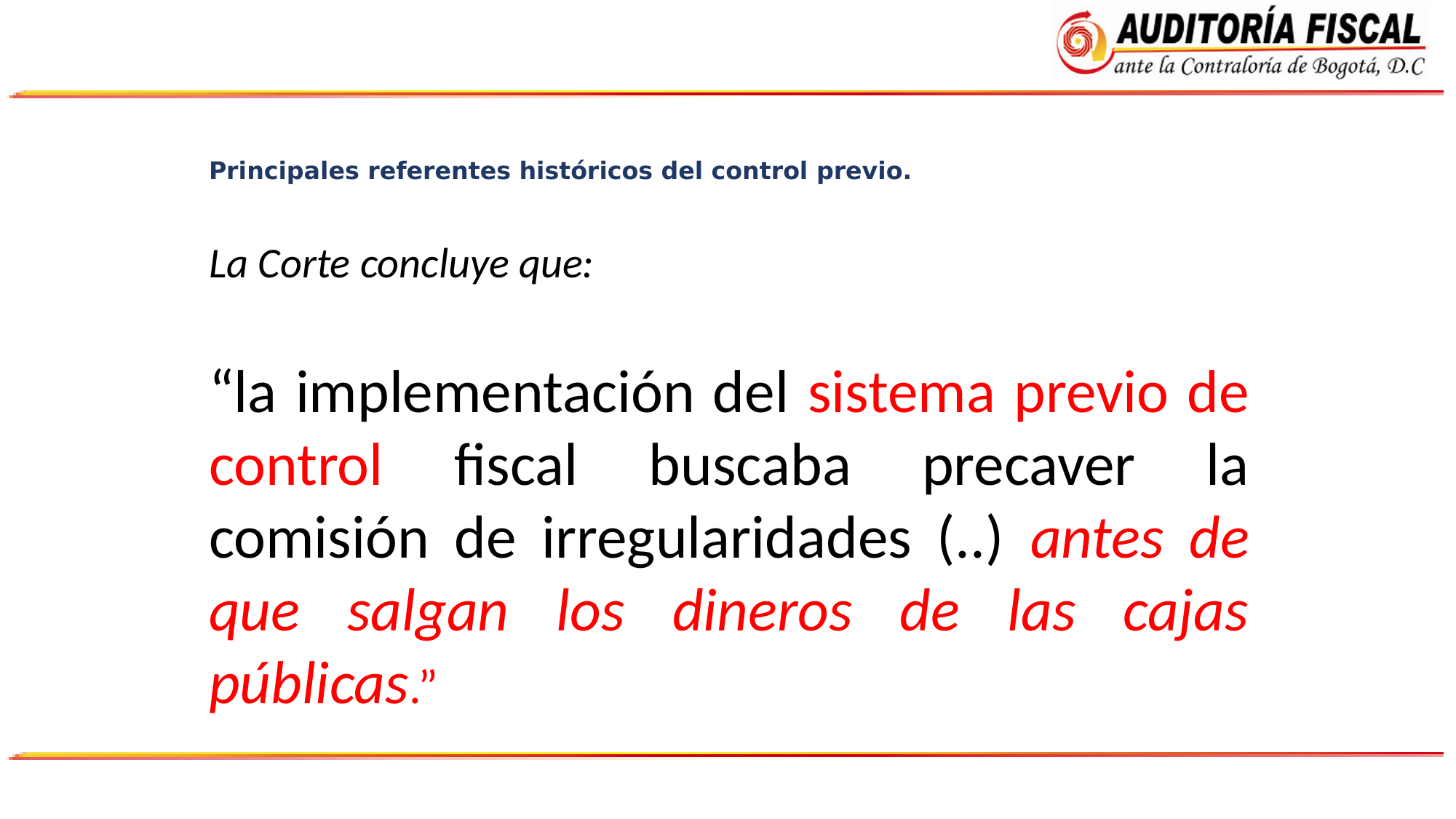

Principales referentes históricos del control previo.

La Corte concluye que:

“la implementación del sistema previo de control fiscal buscaba precaver la comisión de irregularidades (..) antes de que salgan los dineros de las cajas públicas.”
Total Procesos
5.045